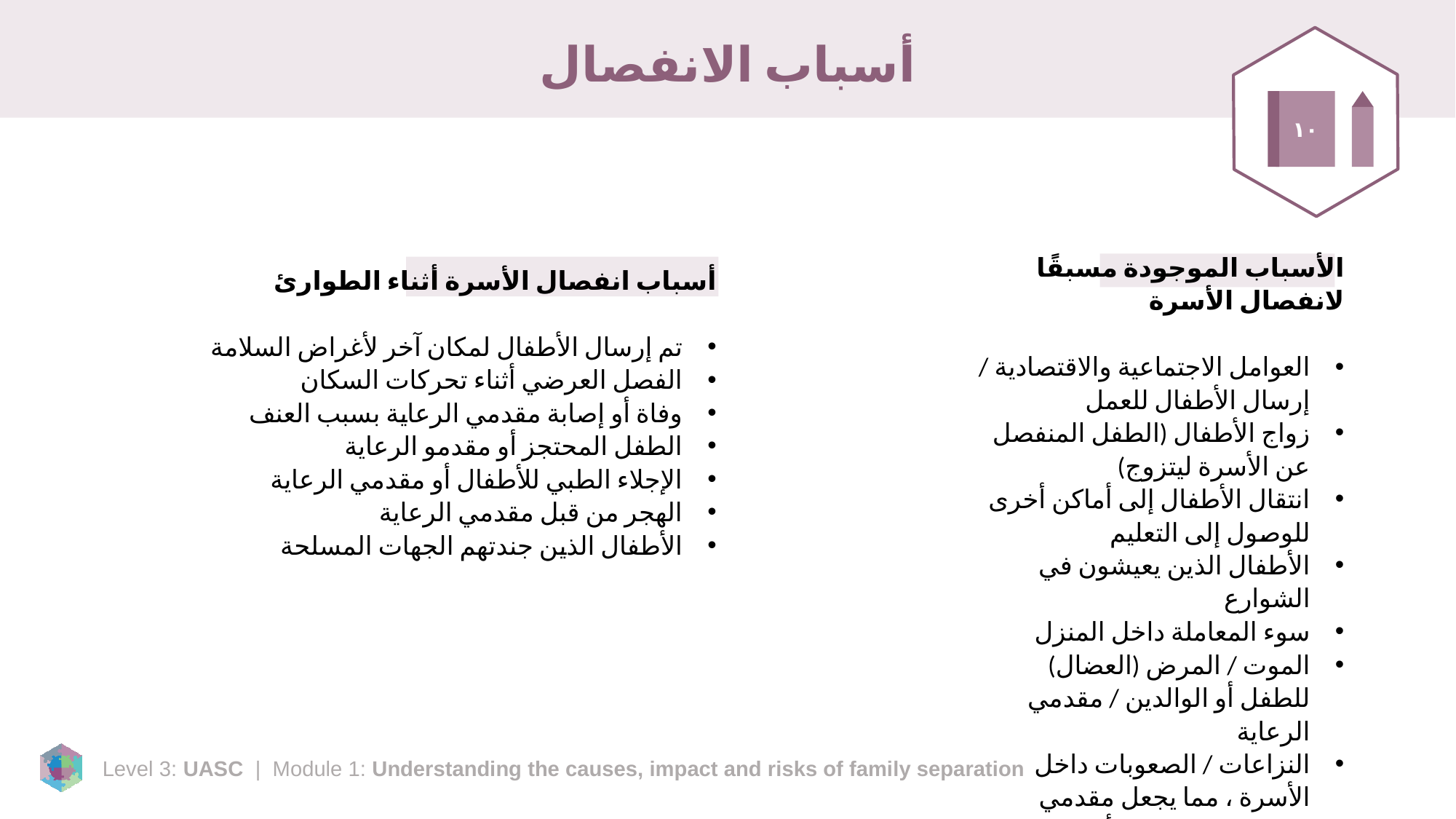

# أسباب الانفصال

١٠

الأسباب الموجودة مسبقًا لانفصال الأسرة

العوامل الاجتماعية والاقتصادية / إرسال الأطفال للعمل
زواج الأطفال (الطفل المنفصل عن الأسرة ليتزوج)
انتقال الأطفال إلى أماكن أخرى للوصول إلى التعليم
الأطفال الذين يعيشون في الشوارع
سوء المعاملة داخل المنزل
الموت / المرض (العضال) للطفل أو الوالدين / مقدمي الرعاية
النزاعات / الصعوبات داخل الأسرة ، مما يجعل مقدمي الرعاية غير قادرين أو غير راغبين في رعاية الأطفال

أسباب انفصال الأسرة أثناء الطوارئ

تم إرسال الأطفال لمكان آخر لأغراض السلامة
الفصل العرضي أثناء تحركات السكان
وفاة أو إصابة مقدمي الرعاية بسبب العنف
الطفل المحتجز أو مقدمو الرعاية
الإجلاء الطبي للأطفال أو مقدمي الرعاية
الهجر من قبل مقدمي الرعاية
الأطفال الذين جندتهم الجهات المسلحة